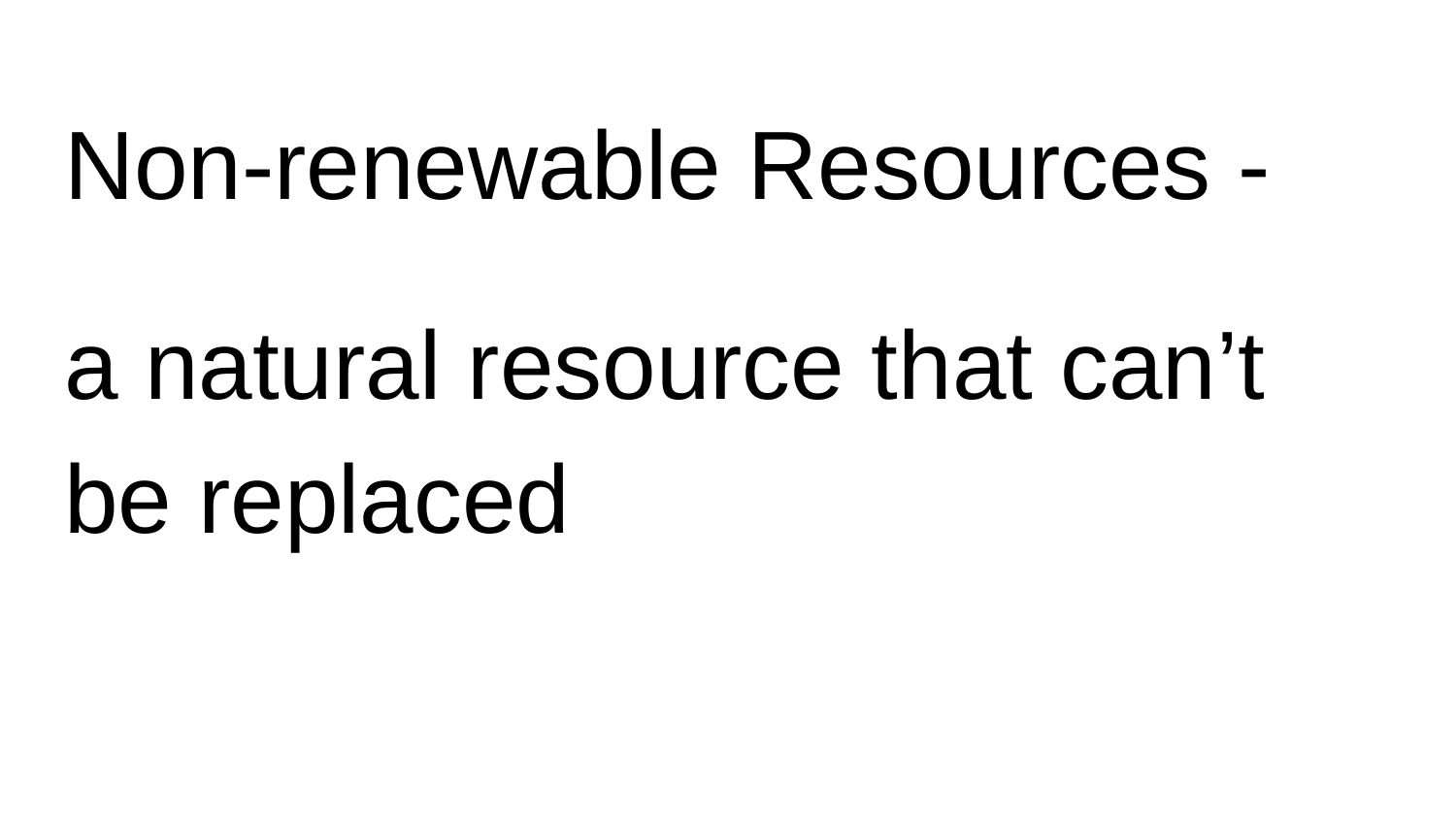

# Non-renewable Resources -

a natural resource that can’t be replaced